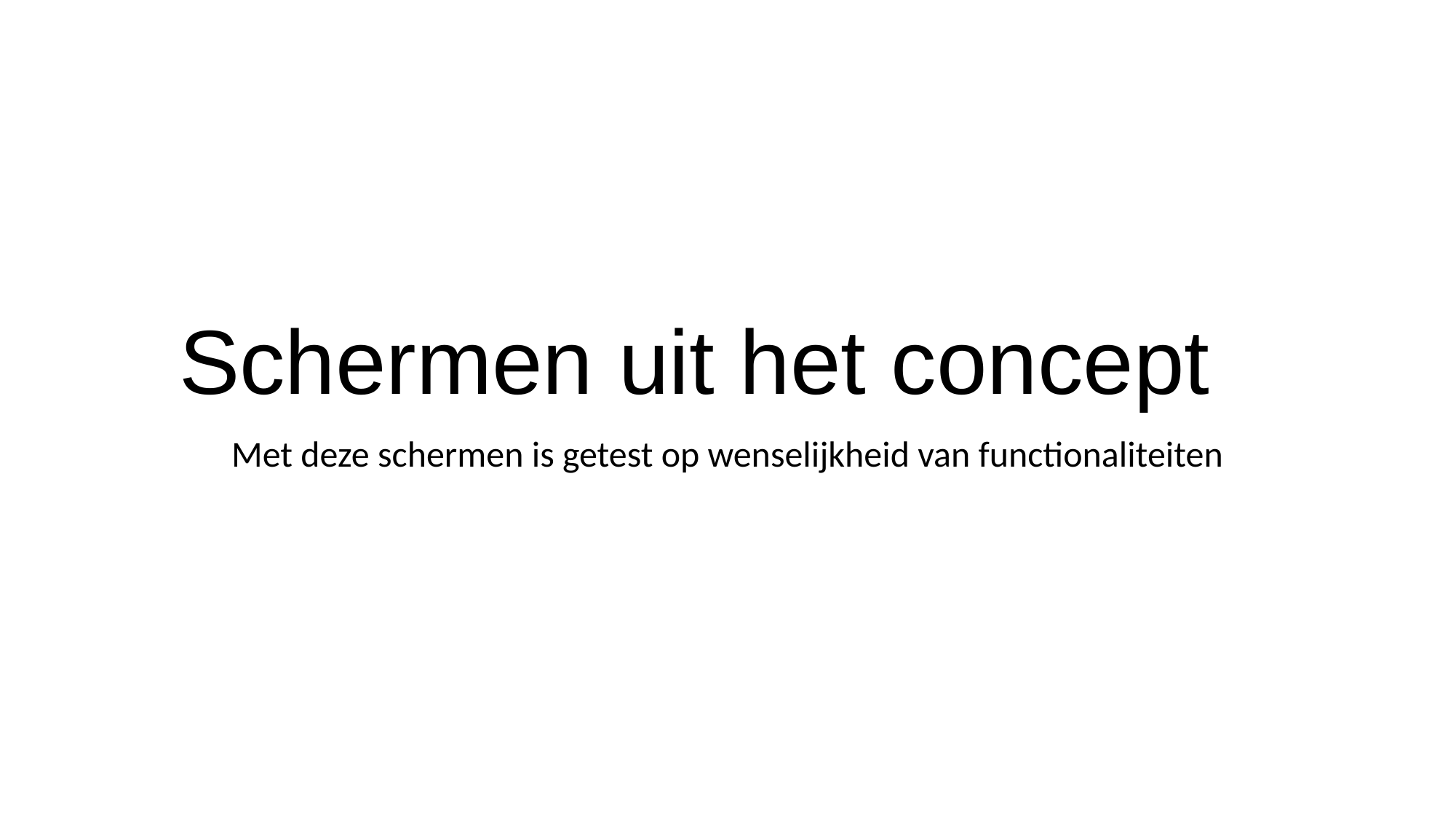

# Schermen uit het concept
Met deze schermen is getest op wenselijkheid van functionaliteiten